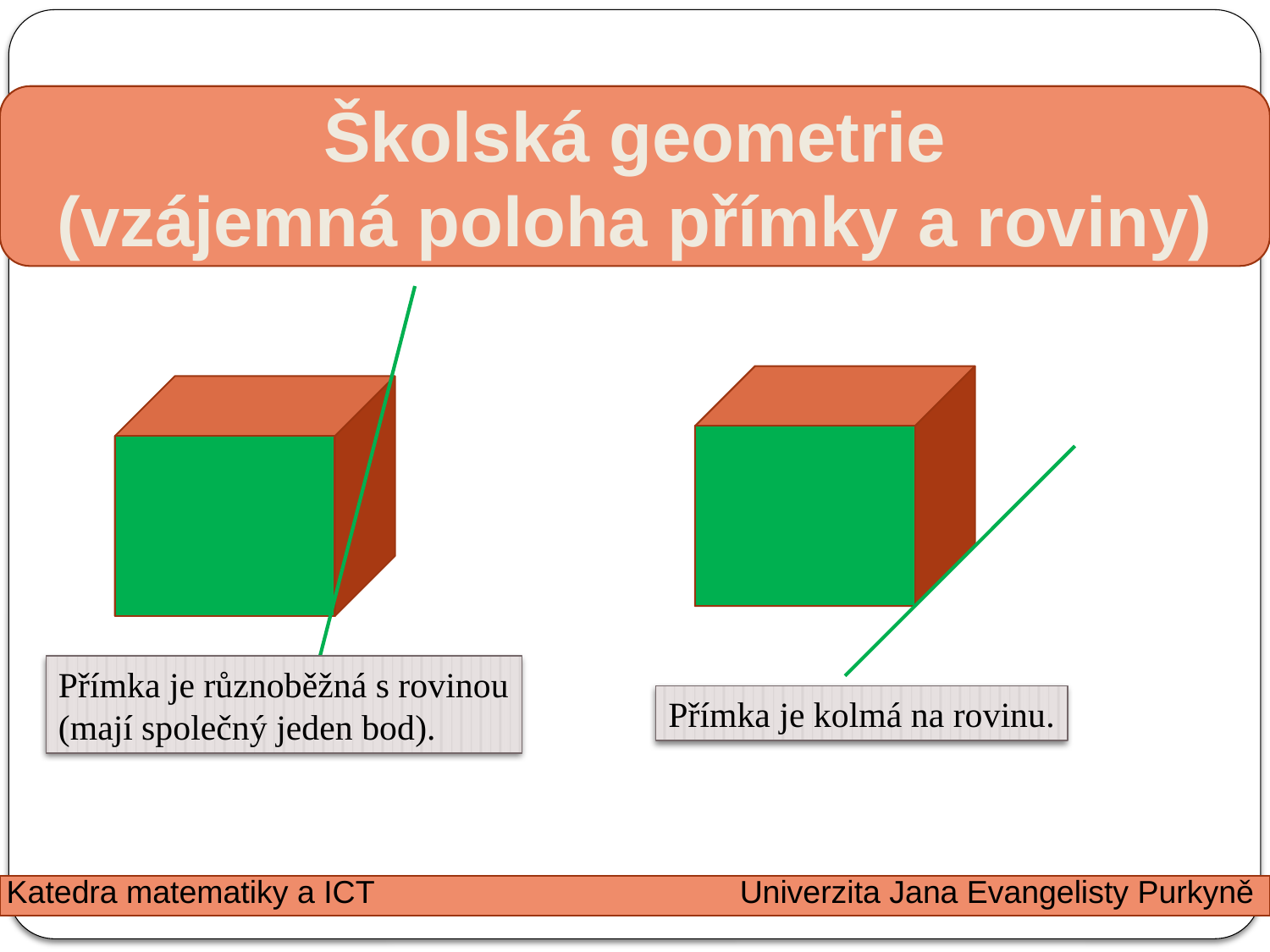

Školská geometrie
(vzájemná poloha přímky a roviny)

Přímka je různoběžná s rovinou
(mají společný jeden bod).
Přímka je kolmá na rovinu.
Katedra matematiky a ICT
Univerzita Jana Evangelisty Purkyně